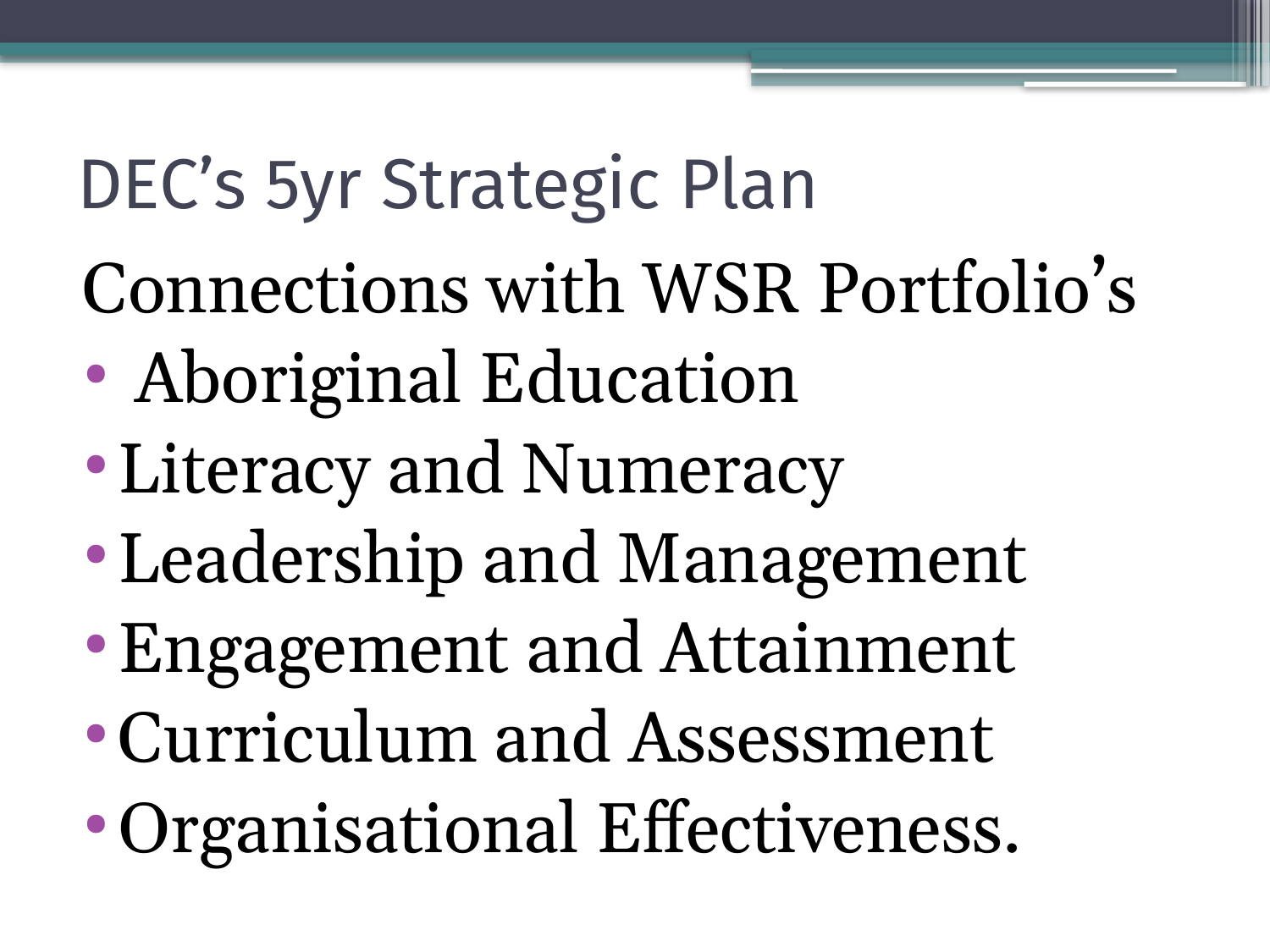

# DEC’s 5yr Strategic Plan
Connections with WSR Portfolio’s
 Aboriginal Education
Literacy and Numeracy
Leadership and Management
Engagement and Attainment
Curriculum and Assessment
Organisational Effectiveness.